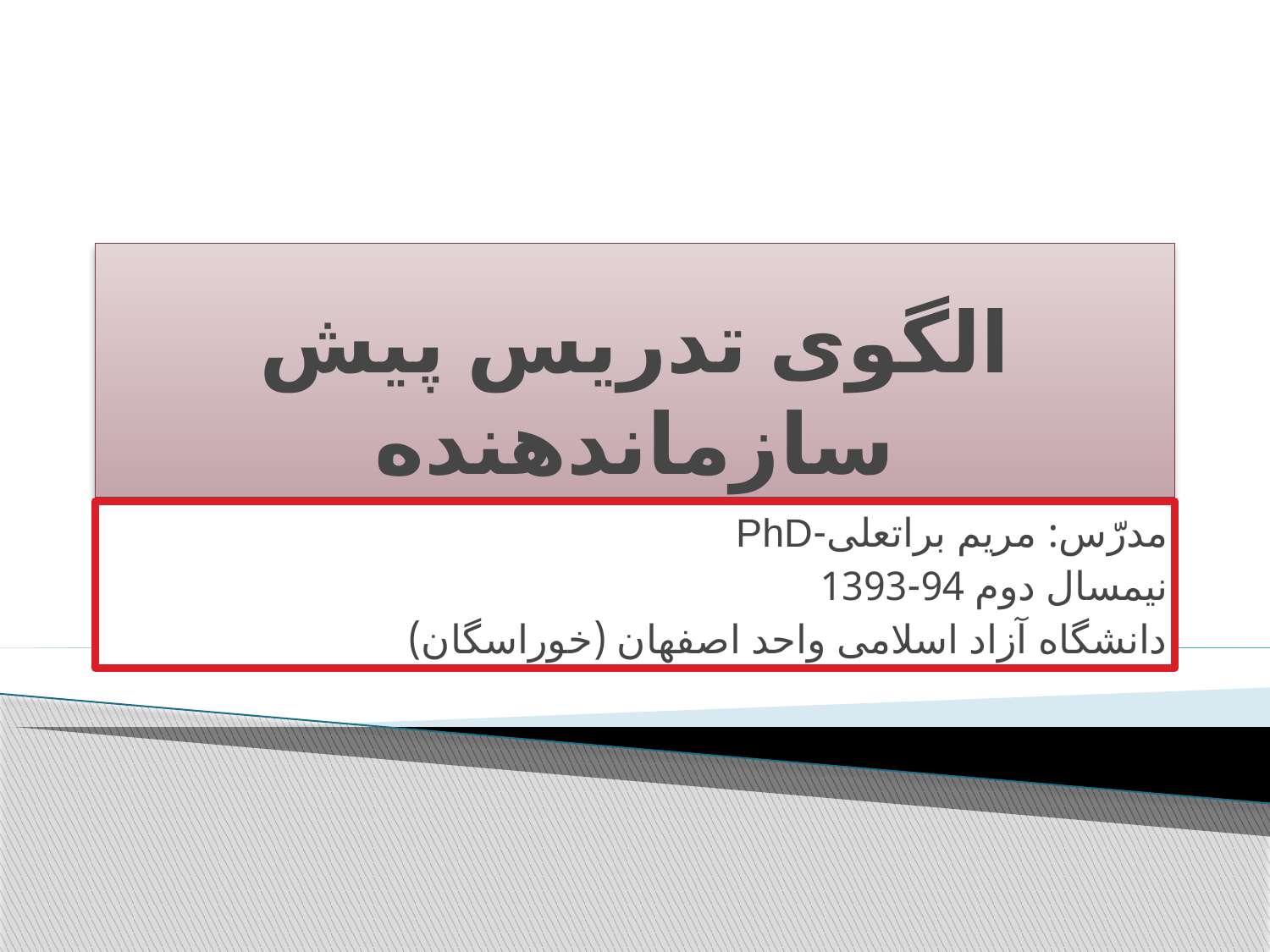

# الگوی تدریس پیش سازماندهنده
مدرّس: مریم براتعلی-PhD
نیمسال دوم 94-1393
دانشگاه آزاد اسلامی واحد اصفهان (خوراسگان)